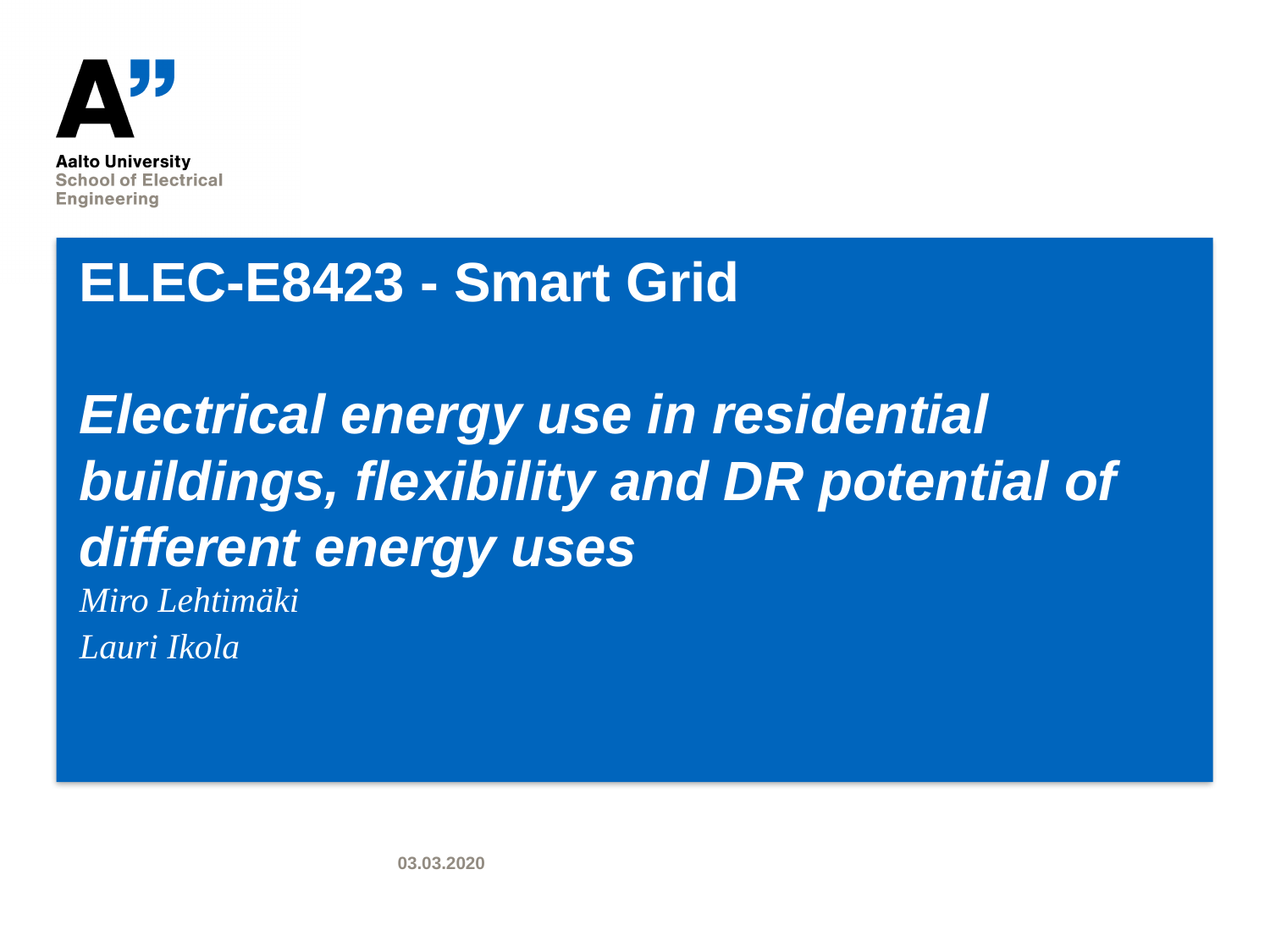

# ELEC-E8423 - Smart Grid Electrical energy use in residential buildings, flexibility and DR potential of different energy uses
Miro Lehtimäki
Lauri Ikola

03.03.2020